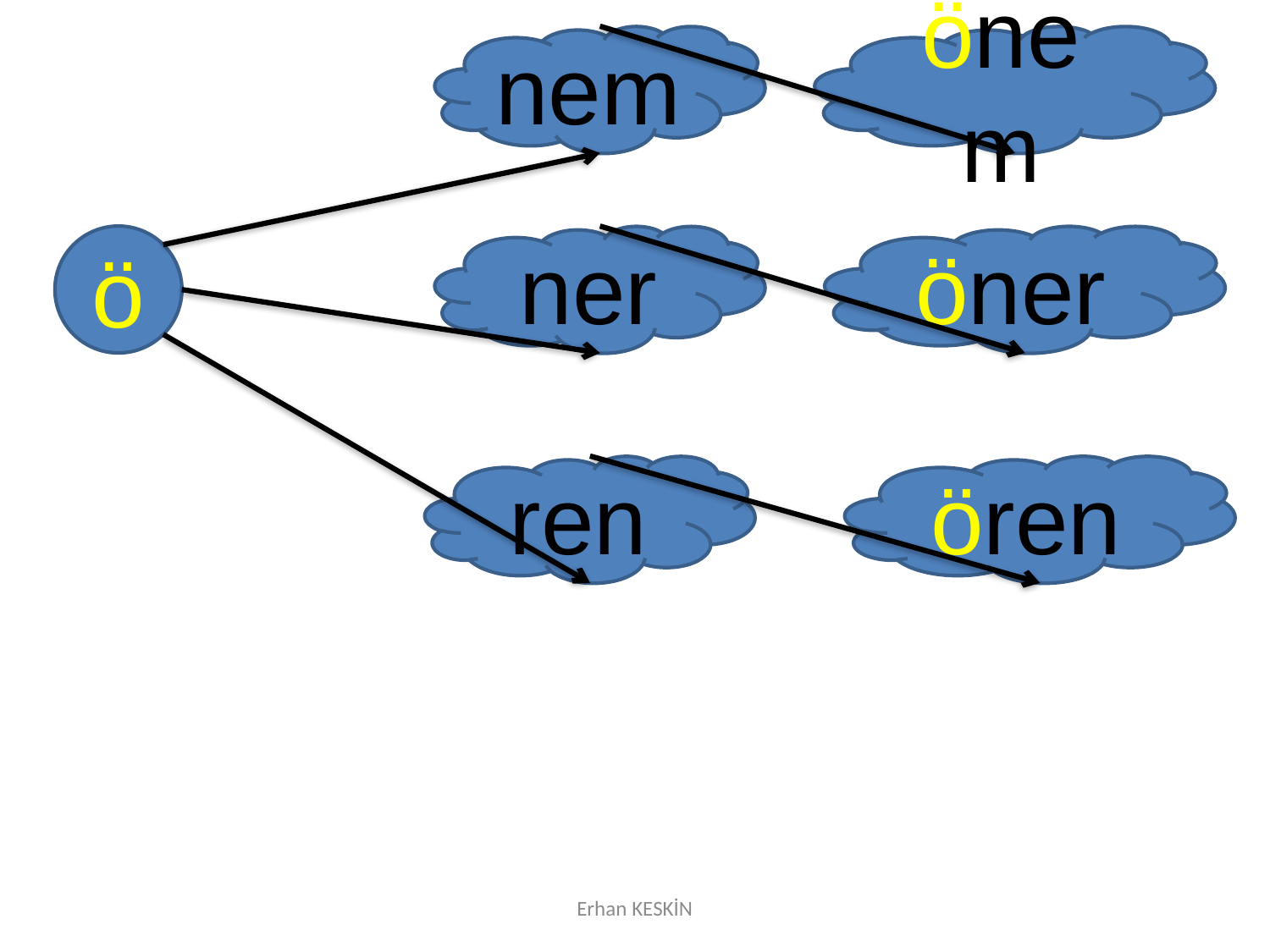

nem
önem
ö
ner
öner
ren
ören
Erhan KESKİN